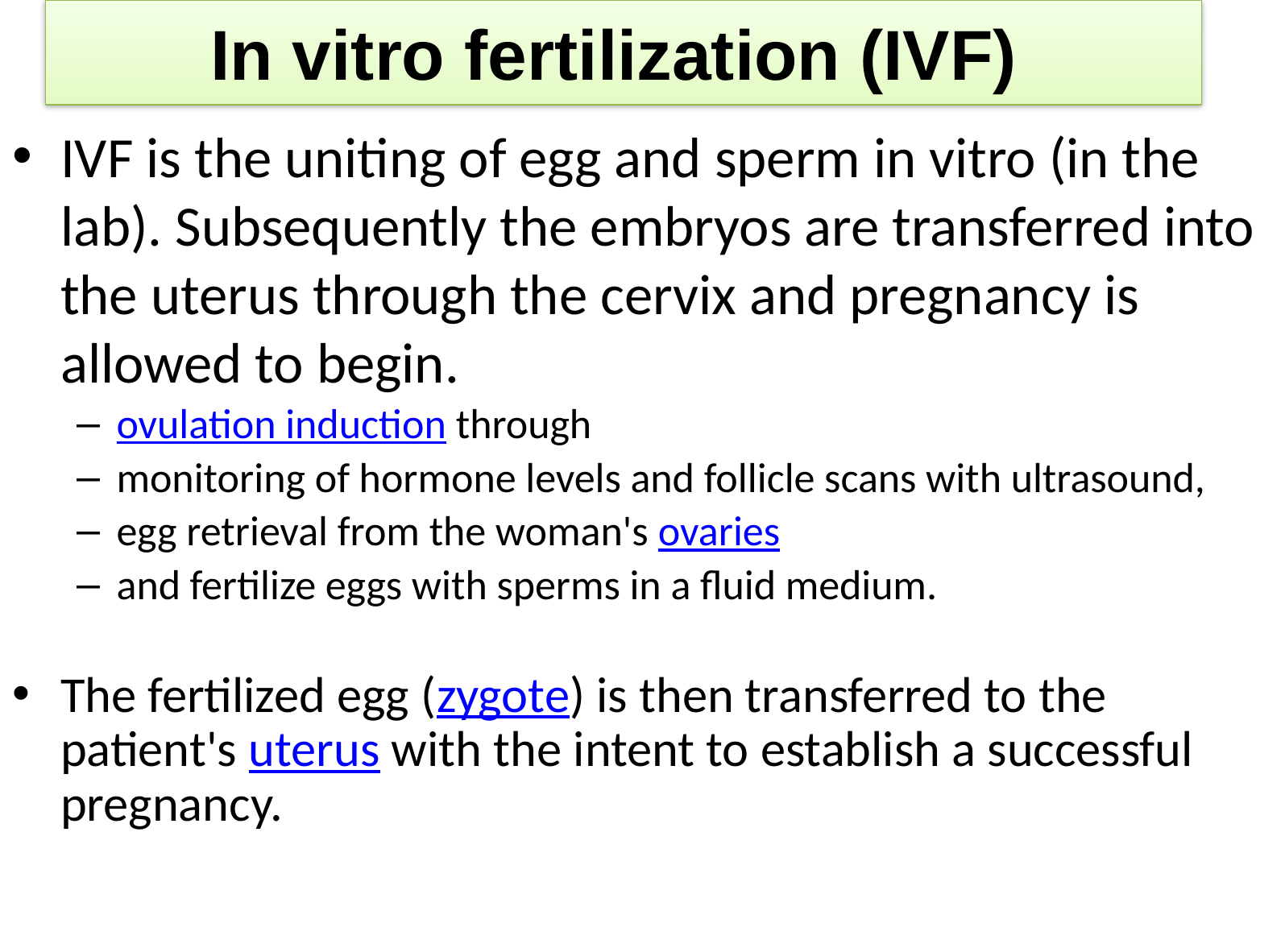

# In vitro fertilization (IVF)
IVF is the uniting of egg and sperm in vitro (in the lab). Subsequently the embryos are transferred into the uterus through the cervix and pregnancy is allowed to begin.
ovulation induction through hormone treatment,
monitoring of hormone levels and follicle scans with ultrasound,
egg retrieval from the woman's ovaries
and fertilize eggs with sperms in a fluid medium.

The fertilized egg (zygote) is then transferred to the patient's uterus with the intent to establish a successful pregnancy.